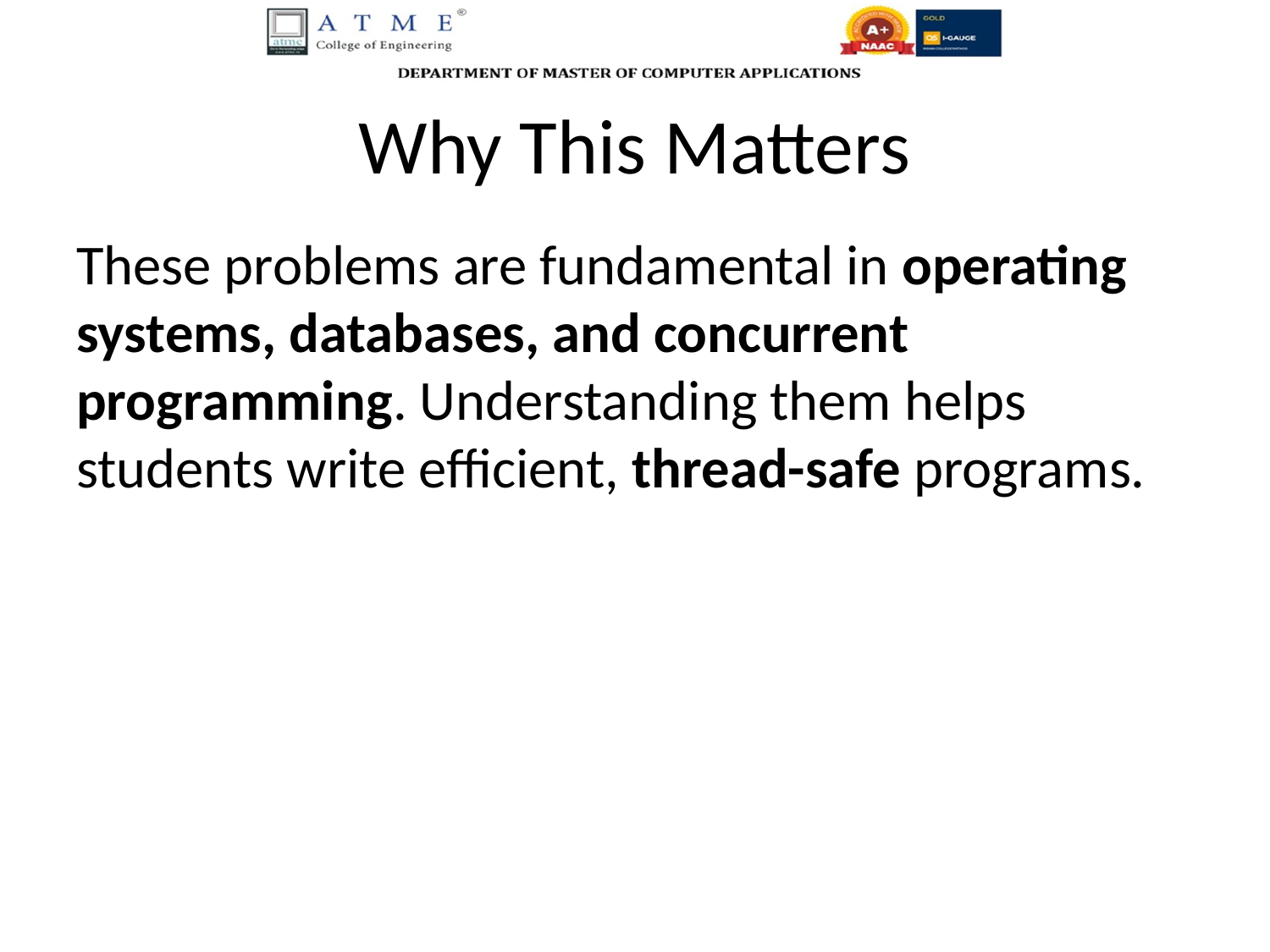

# Why This Matters
These problems are fundamental in operating systems, databases, and concurrent programming. Understanding them helps students write efficient, thread-safe programs.